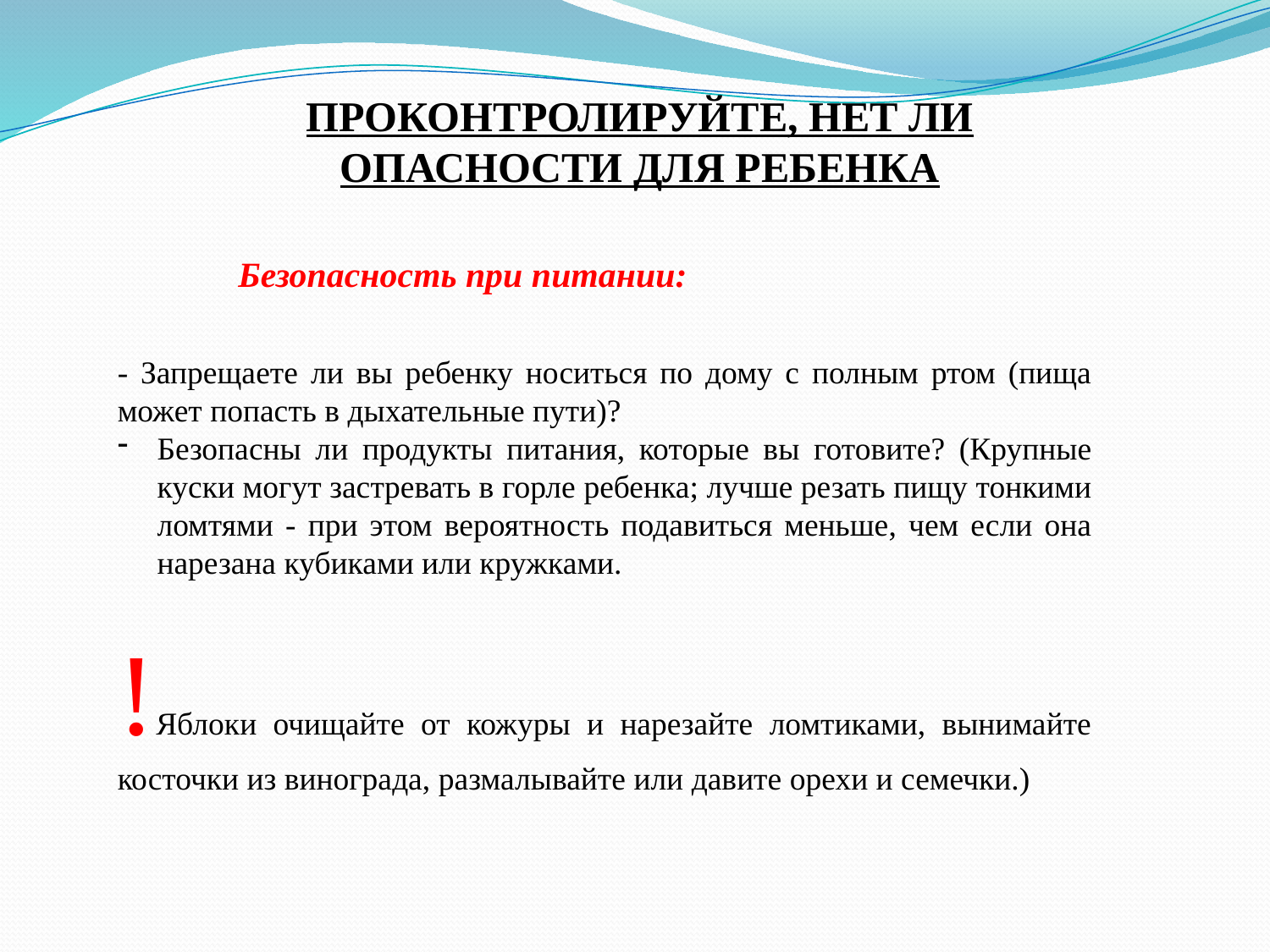

ПРОКОНТРОЛИРУЙТЕ, НЕТ ЛИ ОПАСНОСТИ ДЛЯ РЕБЕНКА
Безопасность при питании:
- Запрещаете ли вы ребенку носиться по дому с полным ртом (пища может попасть в дыхательные пути)?
Безопасны ли продукты питания, которые вы готовите? (Крупные куски могут застревать в горле ребенка; лучше резать пищу тонкими ломтями - при этом вероятность подавиться меньше, чем если она нарезана кубиками или кружками.

!Яблоки очищайте от кожуры и нарезайте ломтиками, вынимайте косточки из винограда, размалывайте или давите орехи и семечки.)